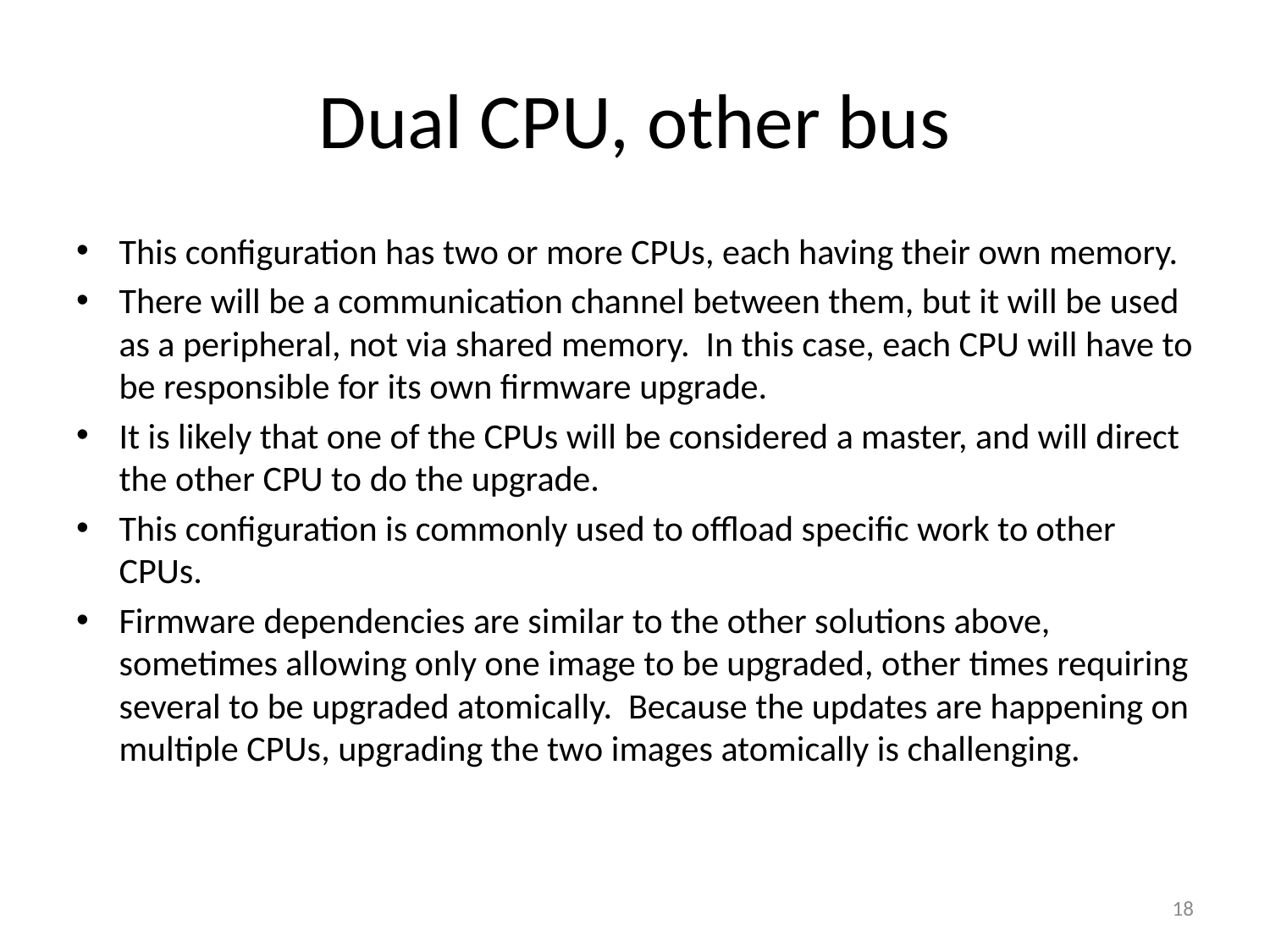

# Dual CPU, other bus
This configuration has two or more CPUs, each having their own memory.
There will be a communication channel between them, but it will be used as a peripheral, not via shared memory.  In this case, each CPU will have to be responsible for its own firmware upgrade.
It is likely that one of the CPUs will be considered a master, and will direct the other CPU to do the upgrade.
This configuration is commonly used to offload specific work to other CPUs.
Firmware dependencies are similar to the other solutions above, sometimes allowing only one image to be upgraded, other times requiring several to be upgraded atomically.  Because the updates are happening on multiple CPUs, upgrading the two images atomically is challenging.

18